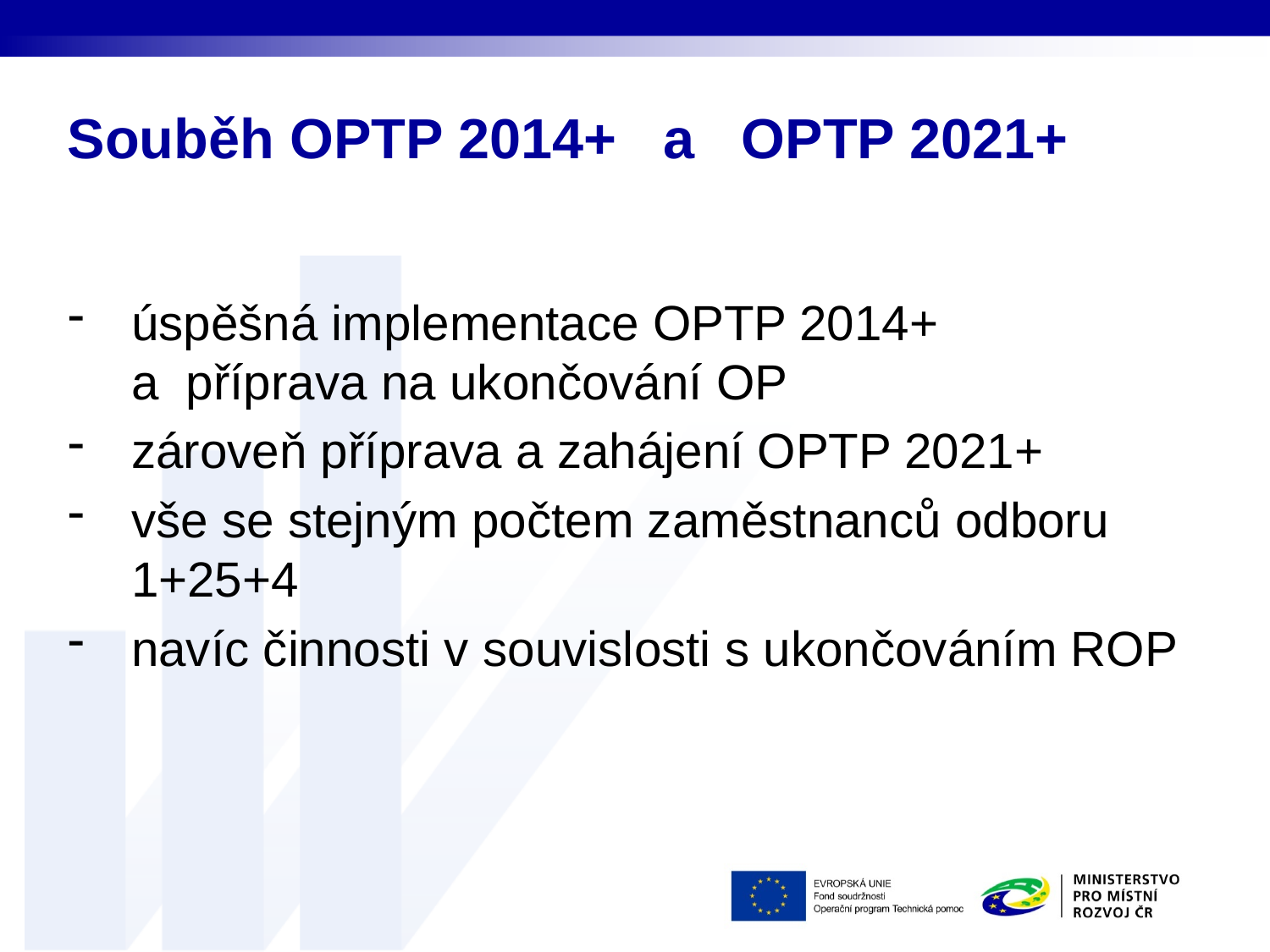

# Souběh OPTP 2014+   a   OPTP 2021+

úspěšná implementace OPTP 2014+                a  příprava na ukončování OP
zároveň příprava a zahájení OPTP 2021+
vše se stejným počtem zaměstnanců odboru 1+25+4
navíc činnosti v souvislosti s ukončováním ROP